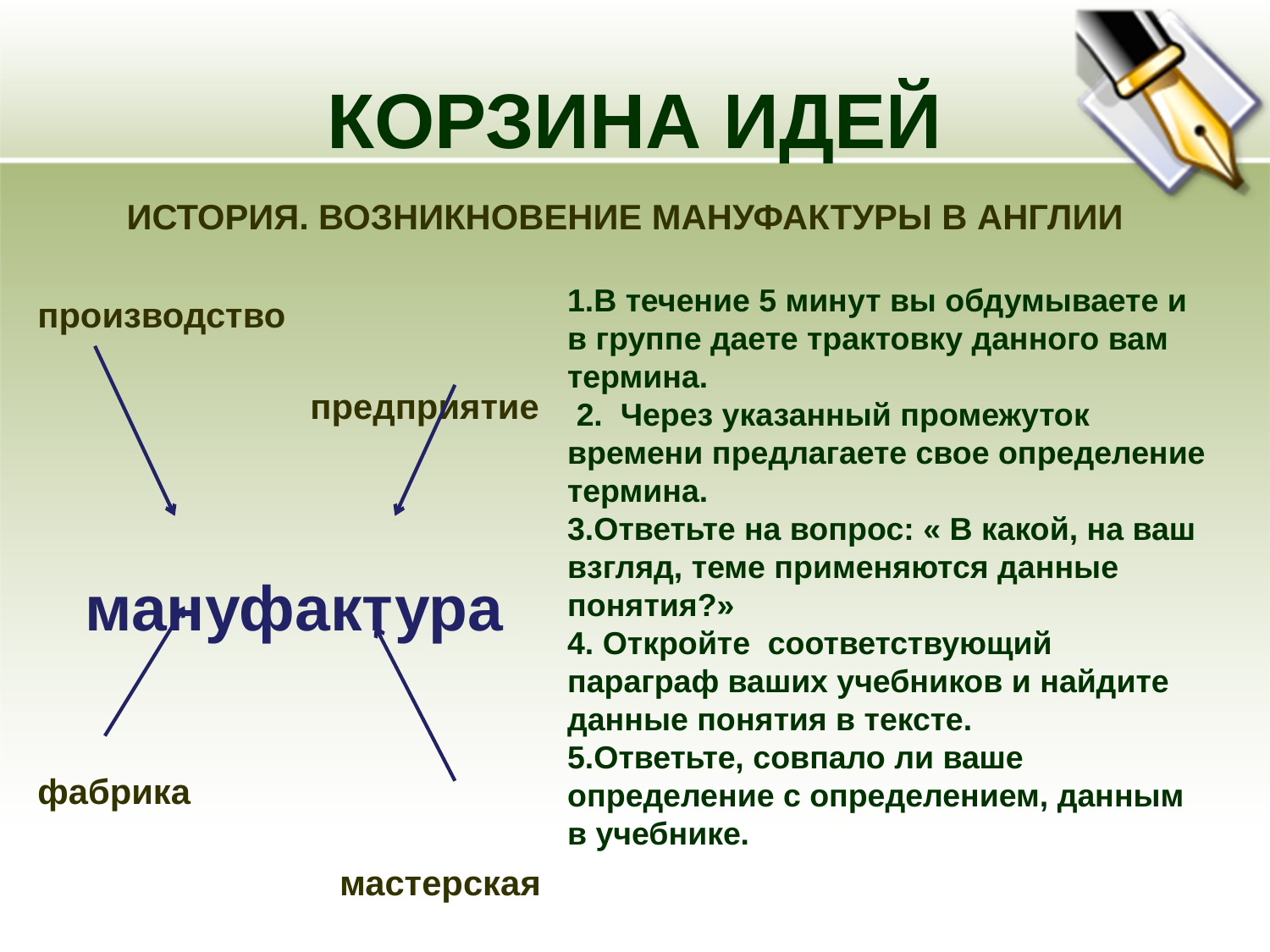

# КОРЗИНА ИДЕЙ
ИСТОРИЯ. ВОЗНИКНОВЕНИЕ МАНУФАКТУРЫ В АНГЛИИ
1.В течение 5 минут вы обдумываете и в группе даете трактовку данного вам термина.
 2.  Через указанный промежуток времени предлагаете свое определение термина.
3.Ответьте на вопрос: « В какой, на ваш взгляд, теме применяются данные понятия?»
4. Откройте  соответствующий  параграф ваших учебников и найдите данные понятия в тексте.
5.Ответьте, совпало ли ваше определение с определением, данным в учебнике.
производство
                            предприятие

                        мануфактура

фабрика
                               мастерская